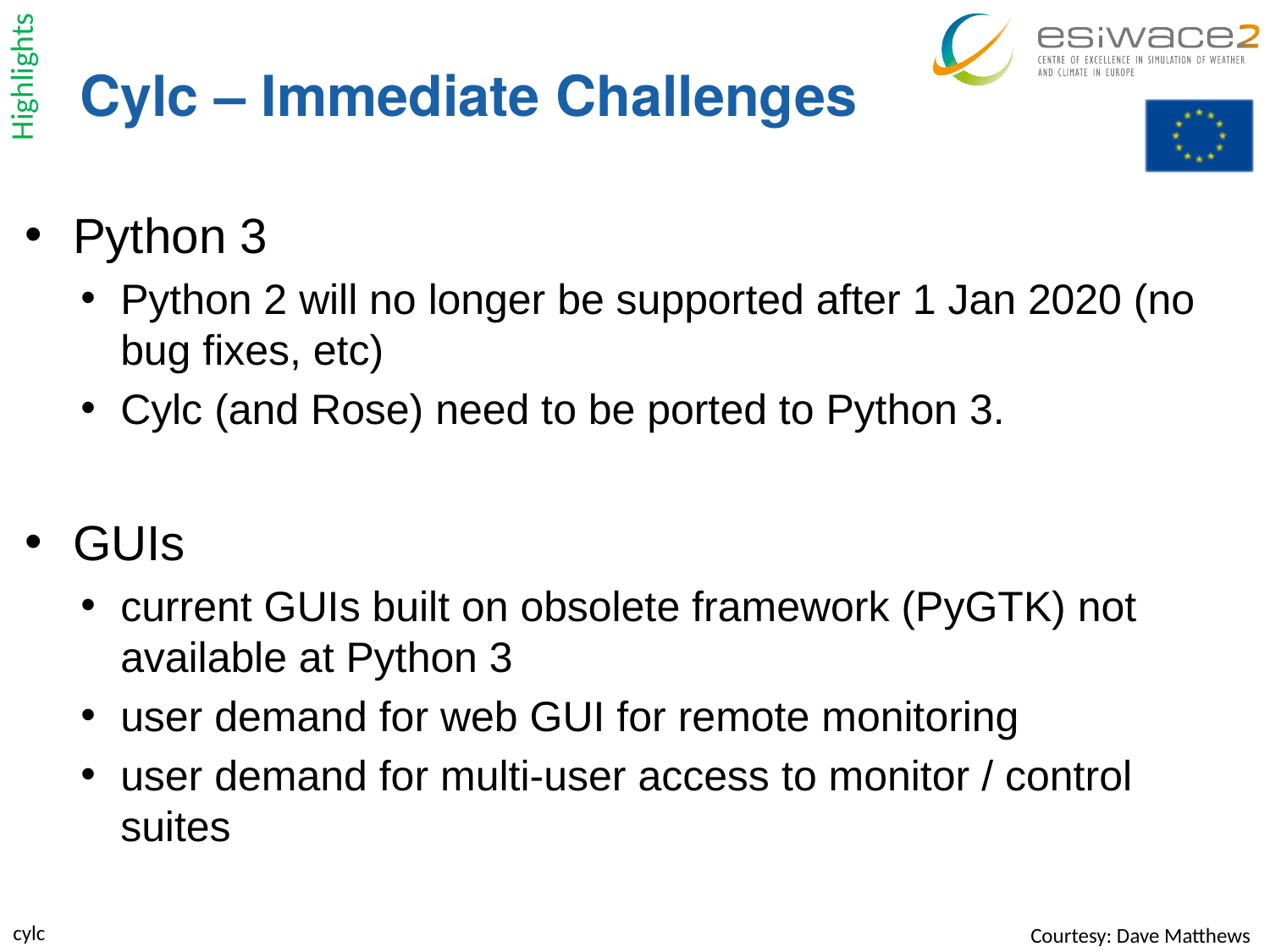

# Cylc – Immediate Challenges
Highlights
Python 3
Python 2 will no longer be supported after 1 Jan 2020 (no bug fixes, etc)
Cylc (and Rose) need to be ported to Python 3.

GUIs
current GUIs built on obsolete framework (PyGTK) not available at Python 3
user demand for web GUI for remote monitoring
user demand for multi-user access to monitor / control suites
cylc
Courtesy: Dave Matthews